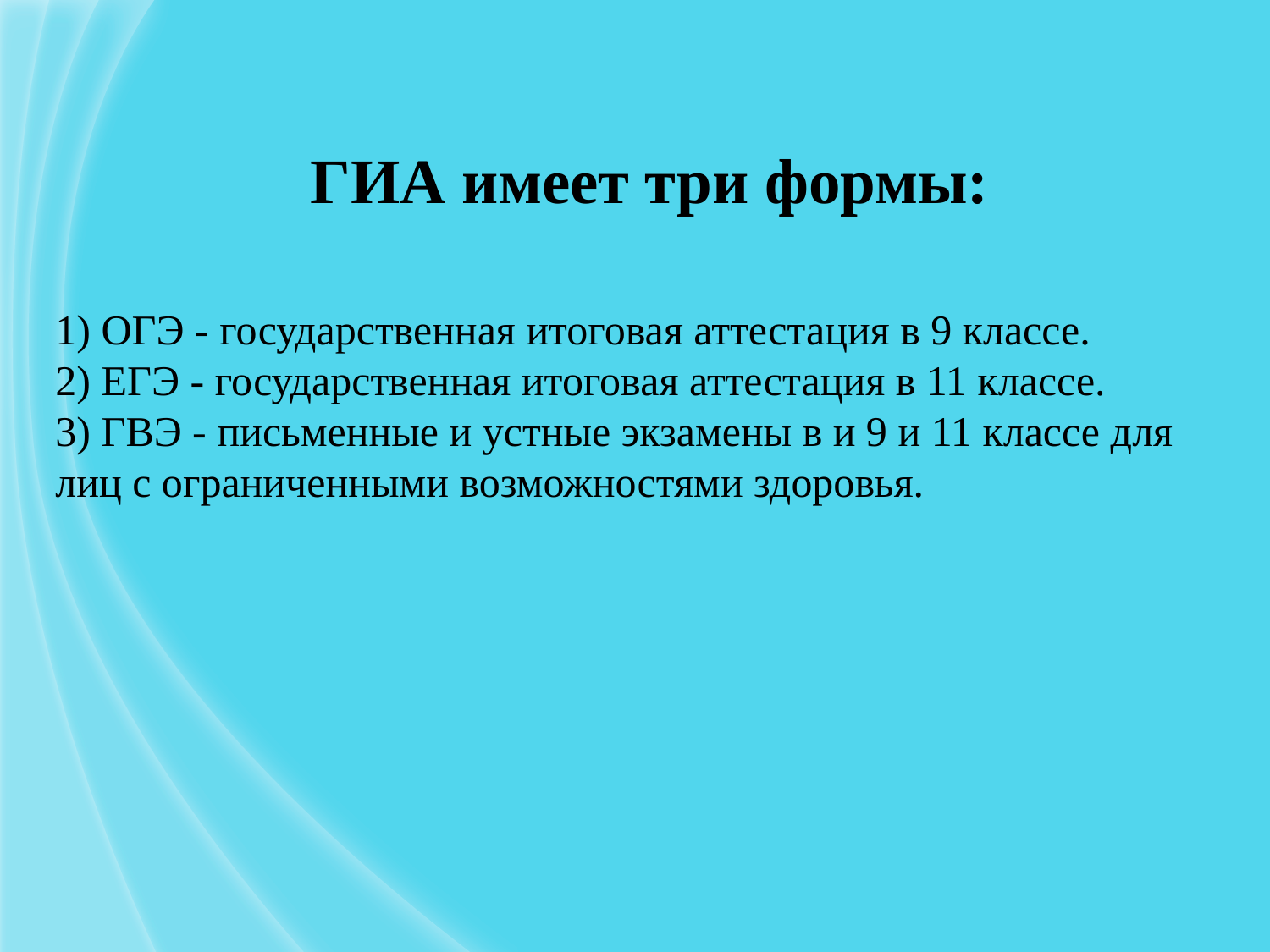

# ГИА имеет три формы:
1) ОГЭ - государственная итоговая аттестация в 9 классе.
2) ЕГЭ - государственная итоговая аттестация в 11 классе.
3) ГВЭ - письменные и устные экзамены в и 9 и 11 классе для лиц с ограниченными возможностями здоровья.